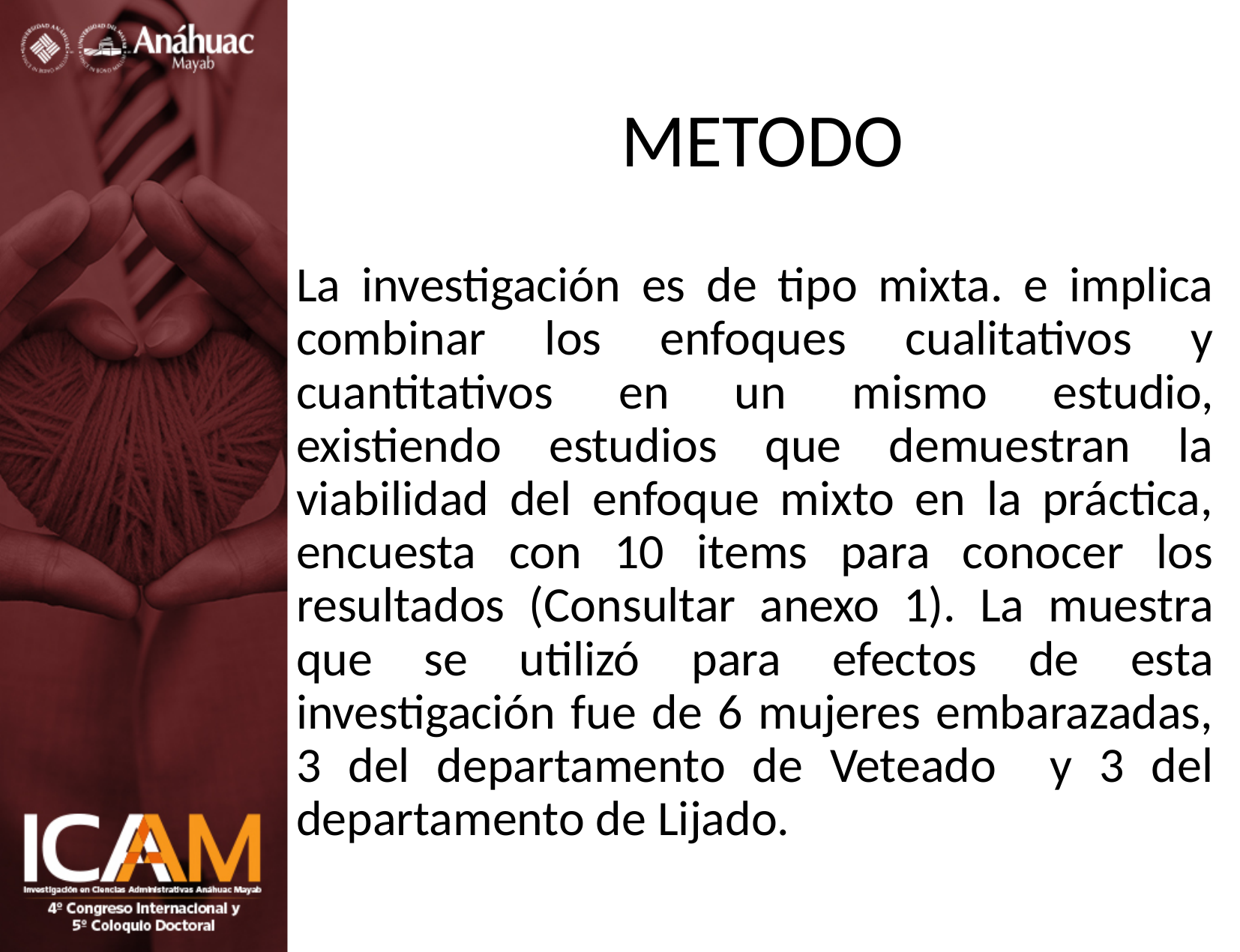

# METODO
La investigación es de tipo mixta. e implica combinar los enfoques cualitativos y cuantitativos en un mismo estudio, existiendo estudios que demuestran la viabilidad del enfoque mixto en la práctica, encuesta con 10 items para conocer los resultados (Consultar anexo 1). La muestra que se utilizó para efectos de esta investigación fue de 6 mujeres embarazadas, 3 del departamento de Veteado  y 3 del departamento de Lijado.